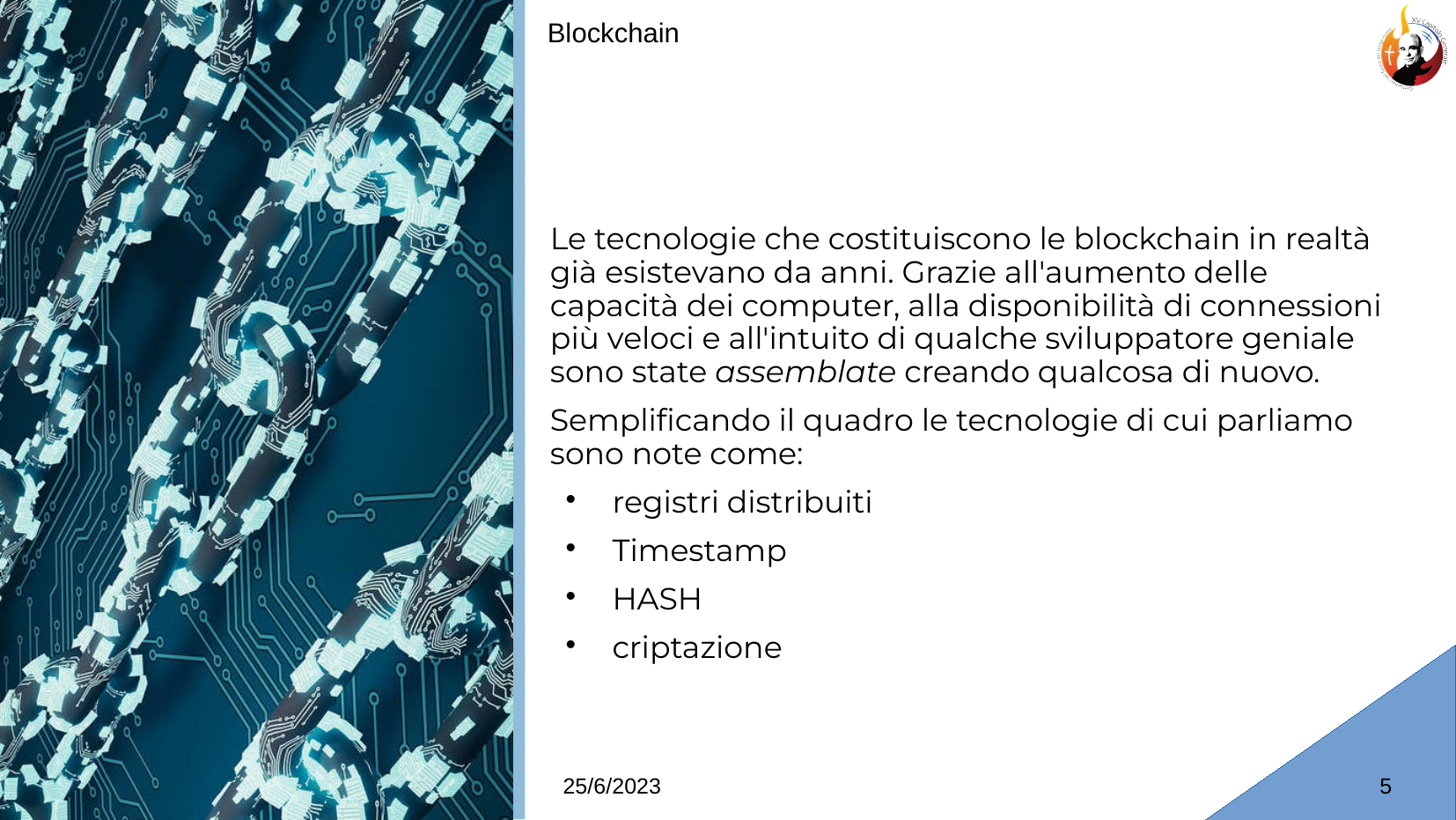

Blockchain
# Le tecnologie che costituiscono le blockchain in realtà già esistevano da anni. Grazie all'aumento delle capacità dei computer, alla disponibilità di connessioni più veloci e all'intuito di qualche sviluppatore geniale sono state assemblate creando qualcosa di nuovo.
Semplificando il quadro le tecnologie di cui parliamo sono note come:
registri distribuiti
Timestamp
HASH
criptazione